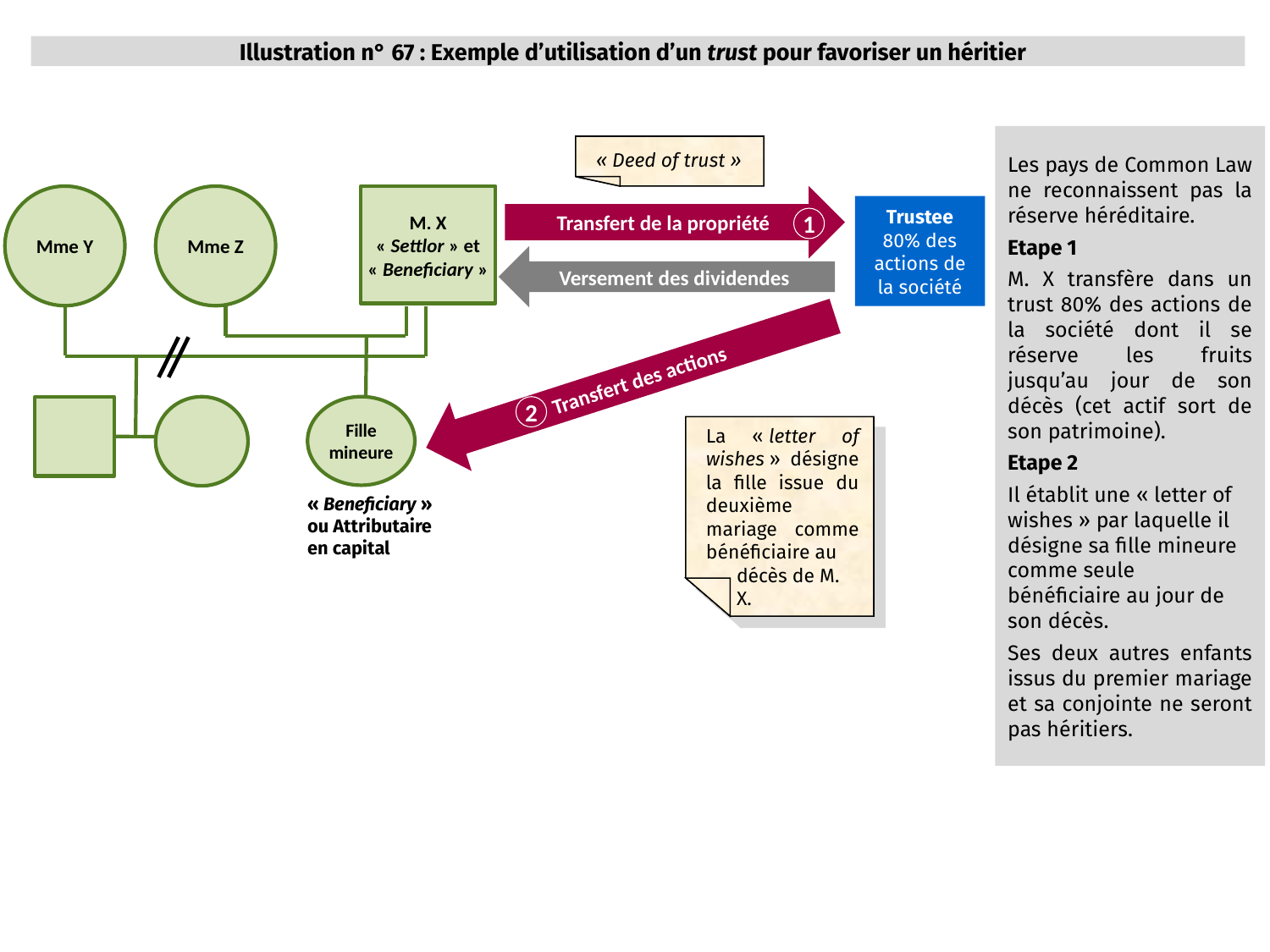

Illustration n° 67 : Exemple d’utilisation d’un trust pour favoriser un héritier

Les pays de Common Law ne reconnaissent pas la réserve héréditaire.
Etape 1
M. X transfère dans un trust 80% des actions de la société dont il se réserve les fruits jusqu’au jour de son décès (cet actif sort de son patrimoine).
Etape 2
Il établit une « letter of wishes » par laquelle il désigne sa fille mineure comme seule bénéficiaire au jour de son décès.
Ses deux autres enfants issus du premier mariage et sa conjointe ne seront pas héritiers.
« Deed of trust »
Mme Y
Mme Z
M. X
« Settlor » et « Beneficiary »
Transfert de la propriété
Trustee
80% des actions de la société
1
Versement des dividendes
Transfert des actions
Fille mineure
2

La « letter of wishes » désigne la fille issue du deuxième mariage comme bénéficiaire au
      décès de M.
      X.
« Beneficiary » ou Attributaire en capital